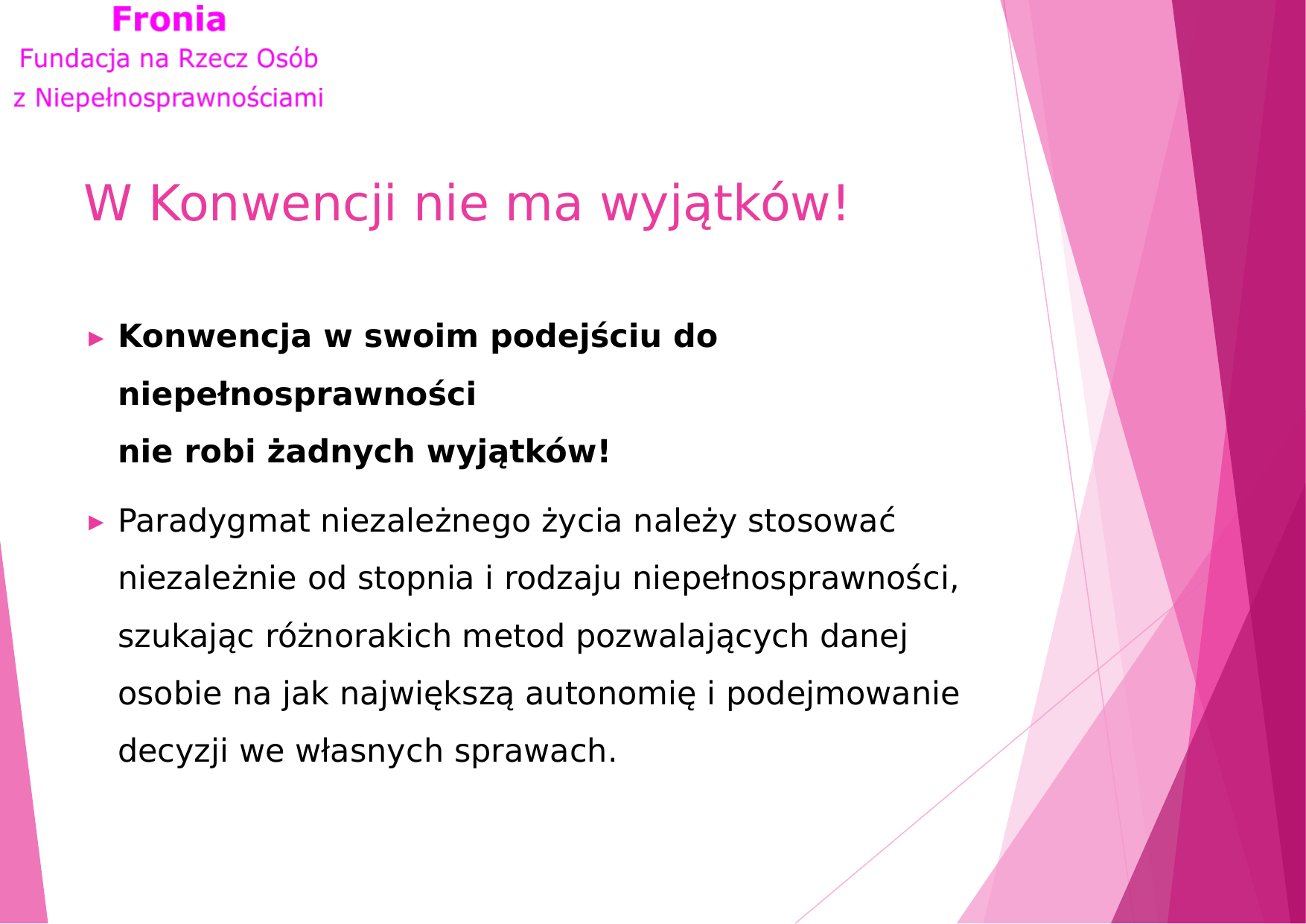

# W Konwencji nie ma wyjątków!
Konwencja w swoim podejściu do niepełnosprawności
nie robi żadnych wyjątków!
Paradygmat niezależnego życia należy stosować niezależnie od stopnia i rodzaju niepełnosprawności, szukając różnorakich metod pozwalających danej osobie na jak największą autonomię i podejmowanie decyzji we własnych sprawach.